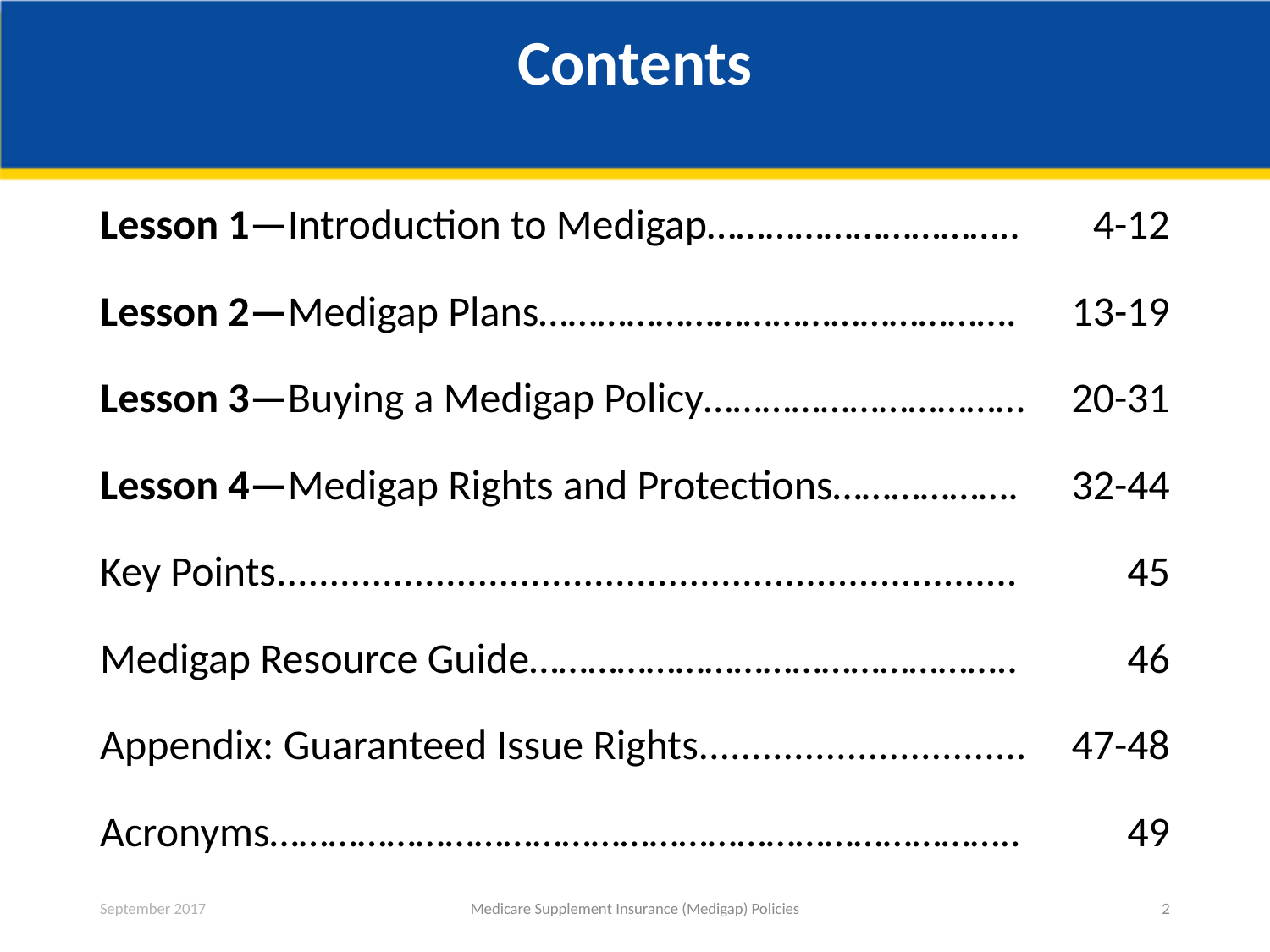

# Contents
Lesson 1—Introduction to Medigap…………………………..
Lesson 2—Medigap Plans………………………………………….
Lesson 3—Buying a Medigap Policy……………………………
Lesson 4—Medigap Rights and Protections……………….
Key Points......................................................................
Medigap Resource Guide…………………………………………..
Appendix: Guaranteed Issue Rights...............................
Acronyms…………………………………………………………………..
4-12
13-19
20-31
32-44
45
46
47-48
49
September 2017
Medicare Supplement Insurance (Medigap) Policies
2